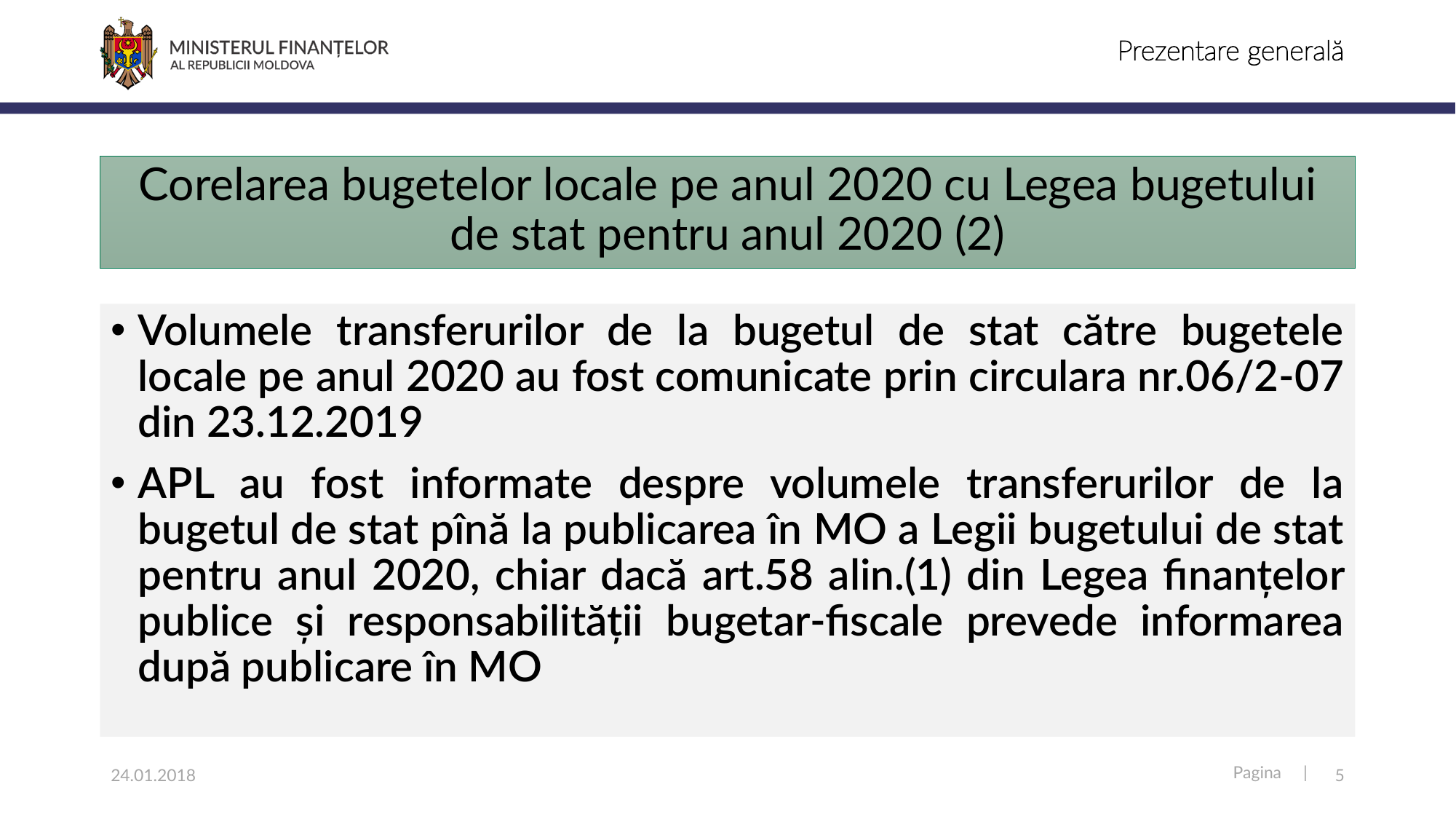

Prezentare generală
# Corelarea bugetelor locale pe anul 2020 cu Legea bugetului de stat pentru anul 2020 (2)
Volumele transferurilor de la bugetul de stat către bugetele locale pe anul 2020 au fost comunicate prin circulara nr.06/2-07 din 23.12.2019
APL au fost informate despre volumele transferurilor de la bugetul de stat pînă la publicarea în MO a Legii bugetului de stat pentru anul 2020, chiar dacă art.58 alin.(1) din Legea finanțelor publice și responsabilității bugetar-fiscale prevede informarea după publicare în MO
24.01.2018
5